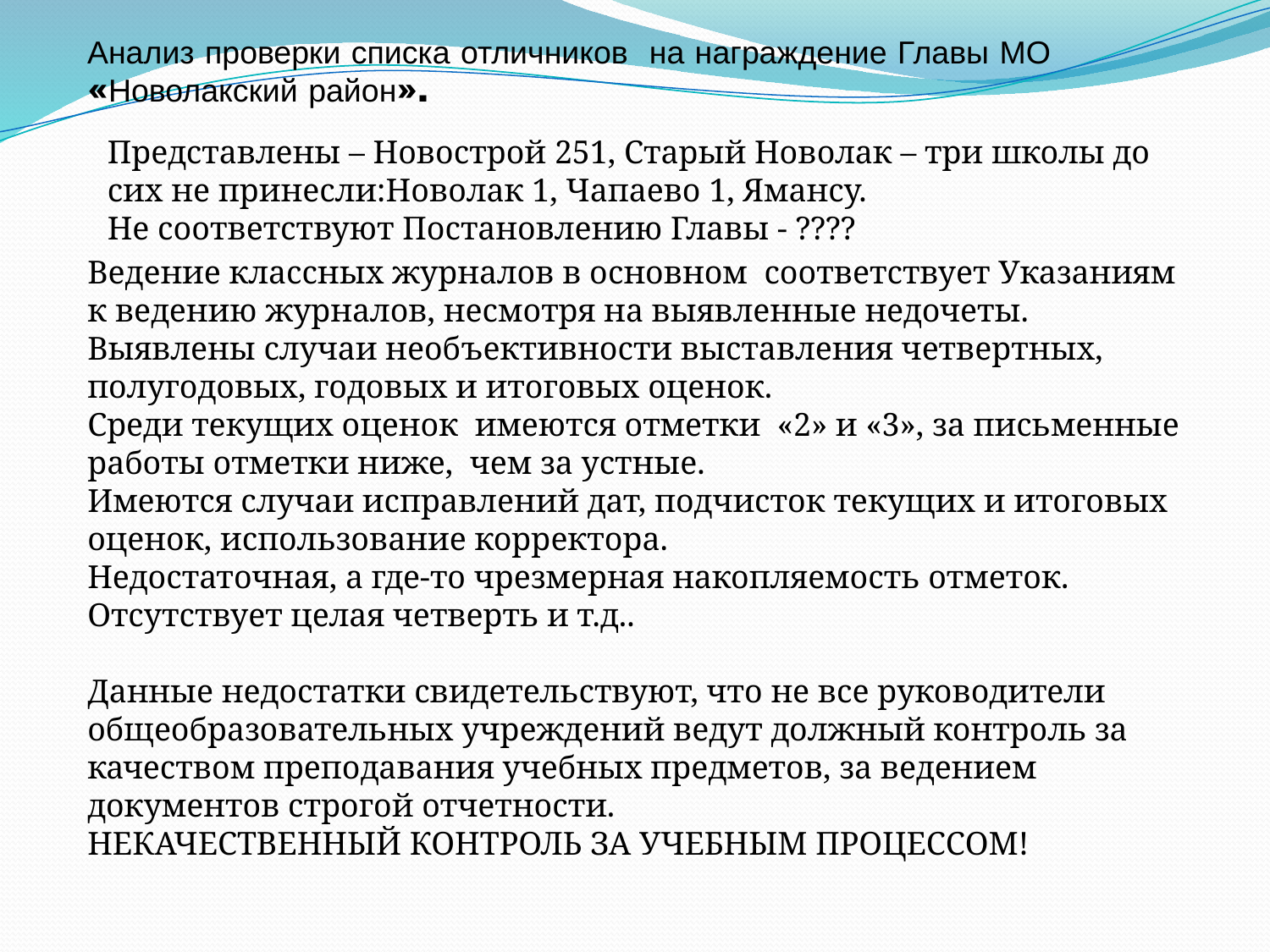

Анализ проверки списка отличников  на награждение Главы МО «Новолакский район».
Представлены – Новострой 251, Старый Новолак – три школы до сих не принесли:Новолак 1, Чапаево 1, Ямансу.
Не соответствуют Постановлению Главы - ????
Ведение классных журналов в основном  соответствует Указаниям к ведению журналов, несмотря на выявленные недочеты.
Выявлены случаи необъективности выставления четвертных, полугодовых, годовых и итоговых оценок.
Среди текущих оценок  имеются отметки  «2» и «3», за письменные работы отметки ниже,  чем за устные.
Имеются случаи исправлений дат, подчисток текущих и итоговых оценок, использование корректора.
Недостаточная, а где-то чрезмерная накопляемость отметок.
Отсутствует целая четверть и т.д..

Данные недостатки свидетельствуют, что не все руководители общеобразовательных учреждений ведут должный контроль за качеством преподавания учебных предметов, за ведением документов строгой отчетности.
НЕКАЧЕСТВЕННЫЙ КОНТРОЛЬ ЗА УЧЕБНЫМ ПРОЦЕССОМ!